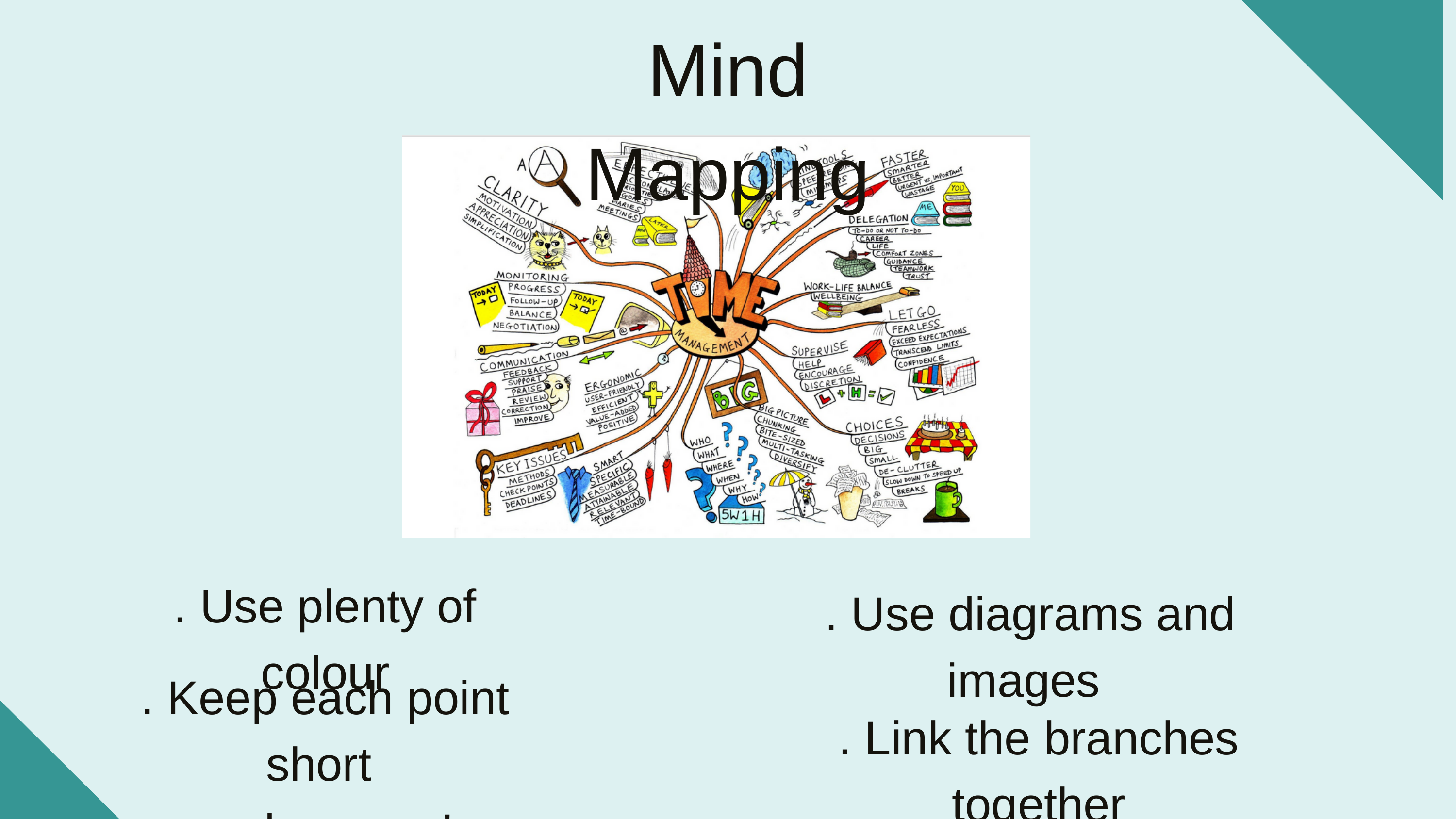

Mind Mapping

. Use plenty of colour
. Use diagrams and images
. Keep each point short
and snappy!

. Link the branches together